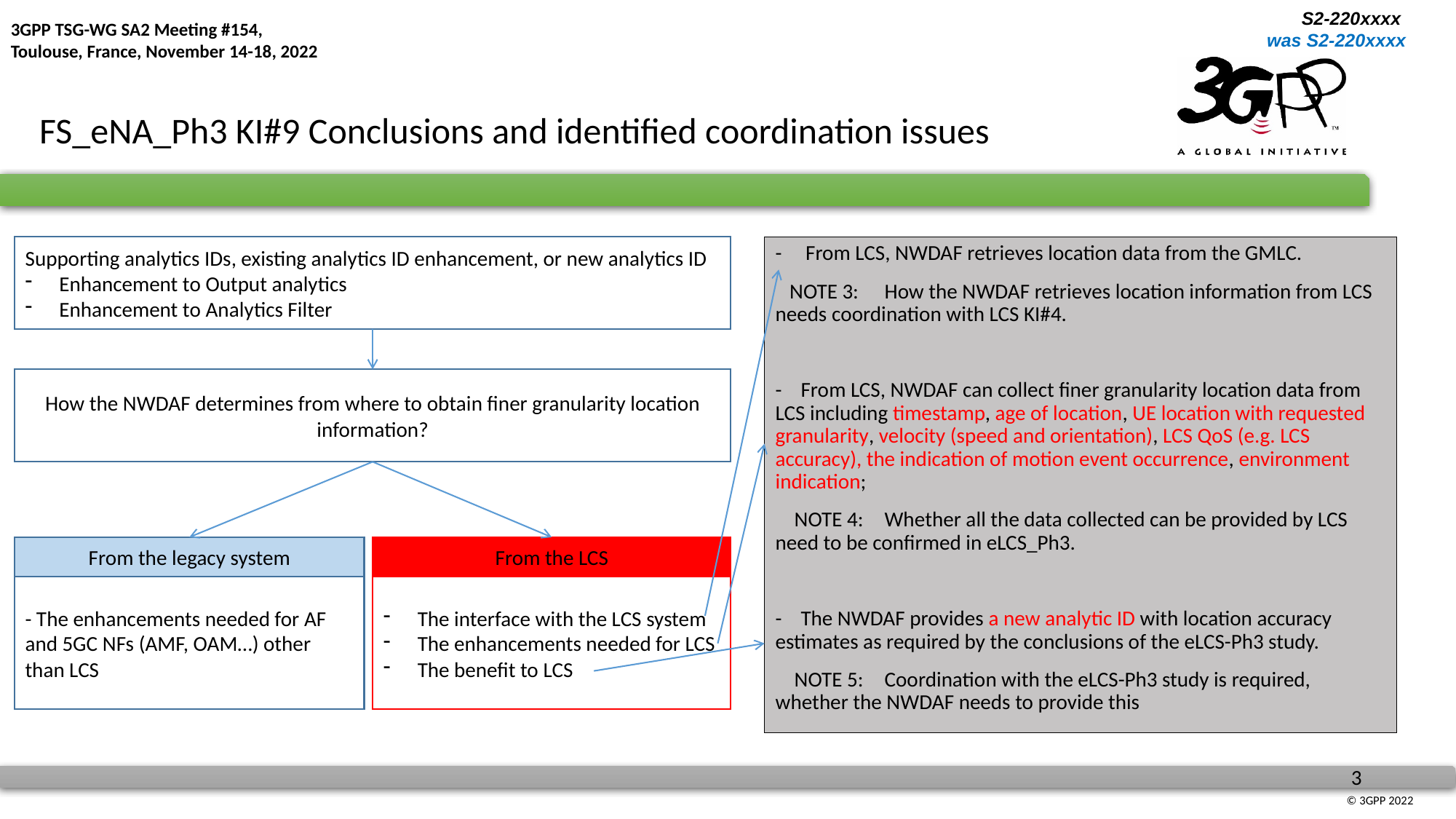

3GPP TSG-WG SA2 Meeting #154,
Toulouse, France, November 14-18, 2022
FS_eNA_Ph3 KI#9 Conclusions and identified coordination issues
-     From LCS, NWDAF retrieves location data from the GMLC.
   NOTE 3:	How the NWDAF retrieves location information from LCS needs coordination with LCS KI#4.

-    From LCS, NWDAF can collect finer granularity location data from LCS including timestamp, age of location, UE location with requested granularity, velocity (speed and orientation), LCS QoS (e.g. LCS accuracy), the indication of motion event occurrence, environment indication;
    NOTE 4:	Whether all the data collected can be provided by LCS need to be confirmed in eLCS_Ph3.

-    The NWDAF provides a new analytic ID with location accuracy estimates as required by the conclusions of the eLCS-Ph3 study.
    NOTE 5:	Coordination with the eLCS-Ph3 study is required, whether the NWDAF needs to provide this
Supporting analytics IDs, existing analytics ID enhancement, or new analytics ID
Enhancement to Output analytics
Enhancement to Analytics Filter
How the NWDAF determines from where to obtain finer granularity location information?
From the legacy system
From the LCS
- The enhancements needed for AF and 5GC NFs (AMF, OAM…) other than LCS
The interface with the LCS system
The enhancements needed for LCS
The benefit to LCS